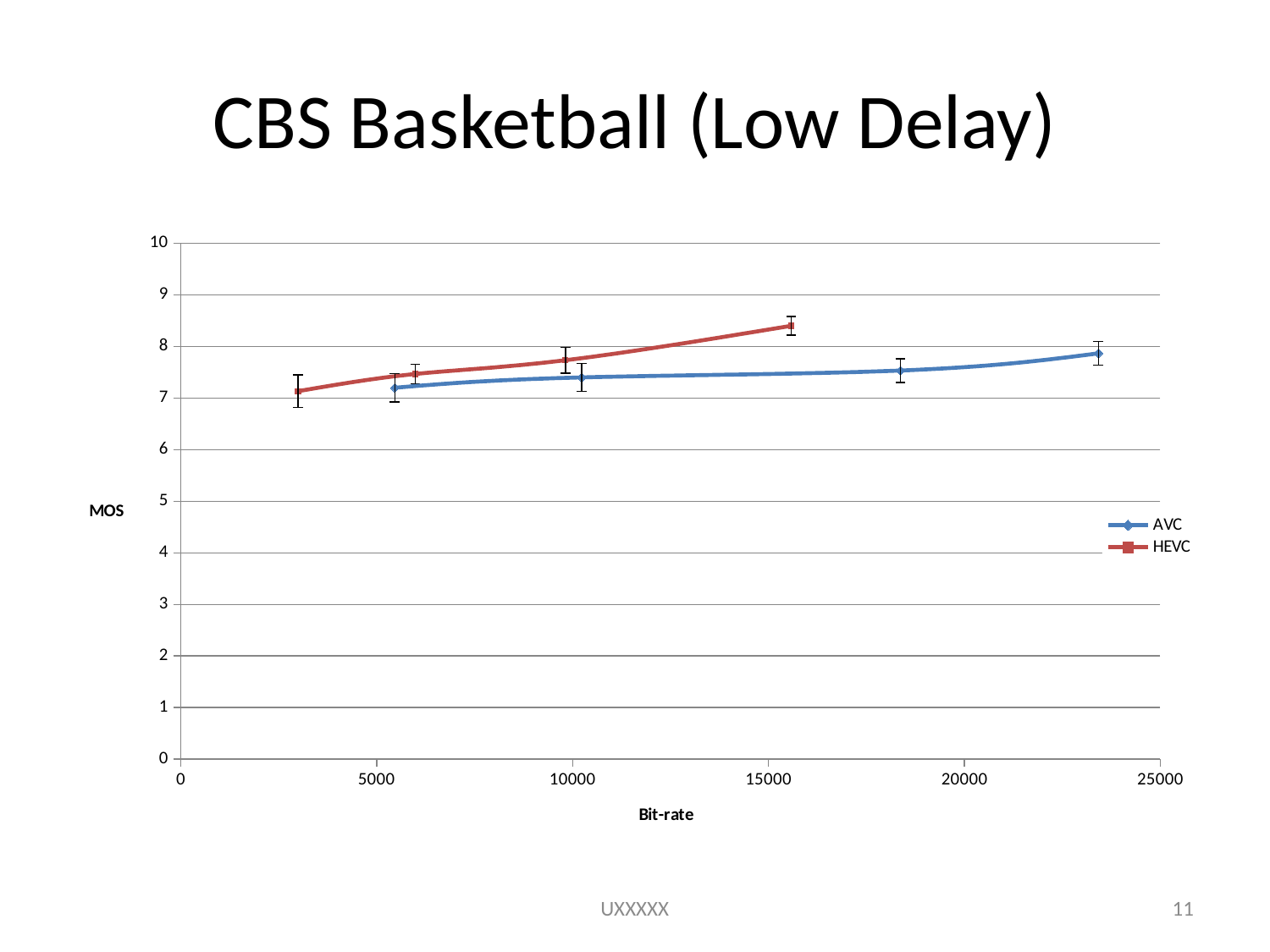

# CBS Basketball (Low Delay)

### Chart

| Category | AVC |  |
|---|---|---|
UXXXXX
11